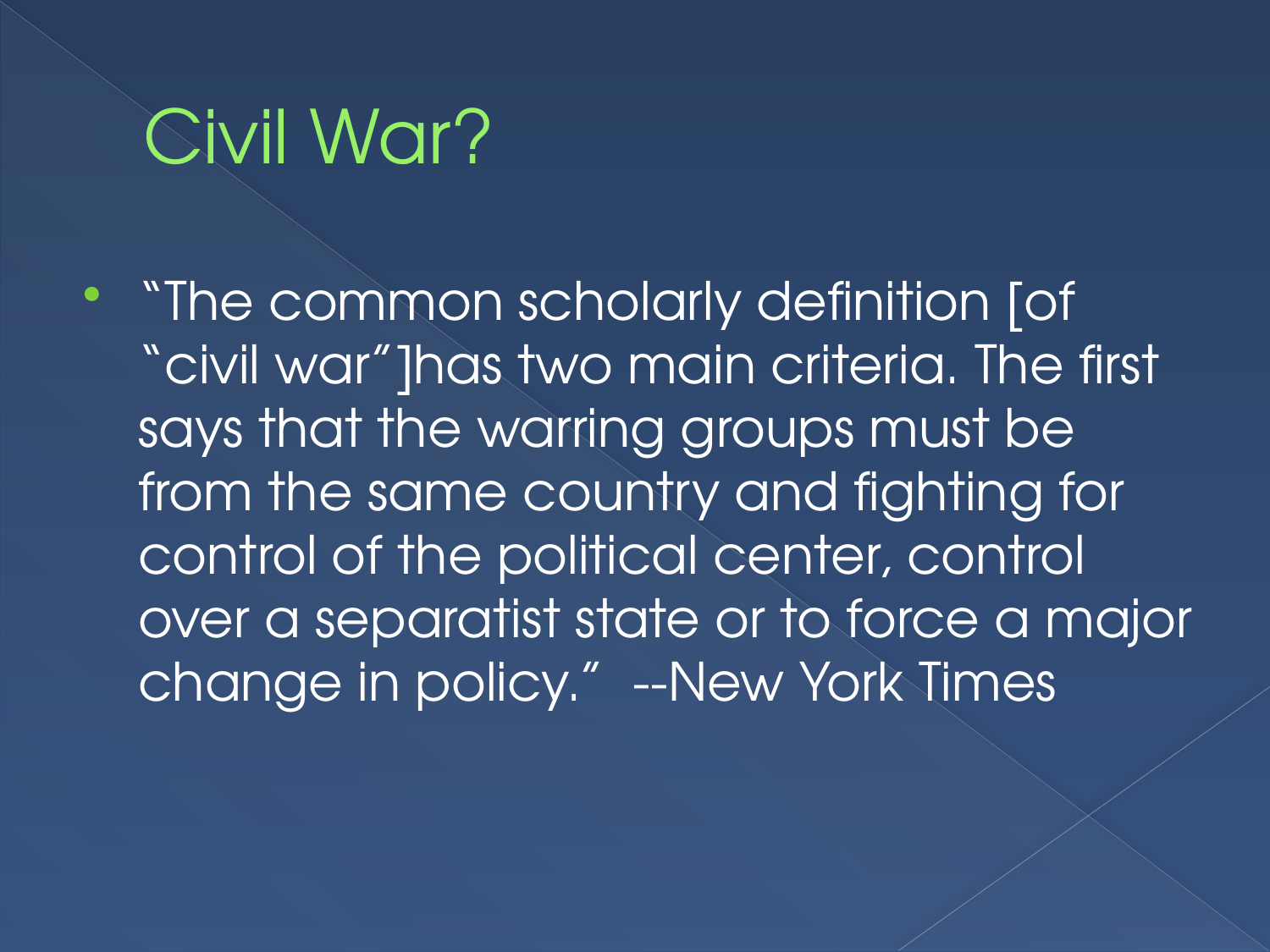

# Civil War?
“The common scholarly definition [of “civil war”]has two main criteria. The first says that the warring groups must be from the same country and fighting for control of the political center, control over a separatist state or to force a major change in policy.”  --New York Times